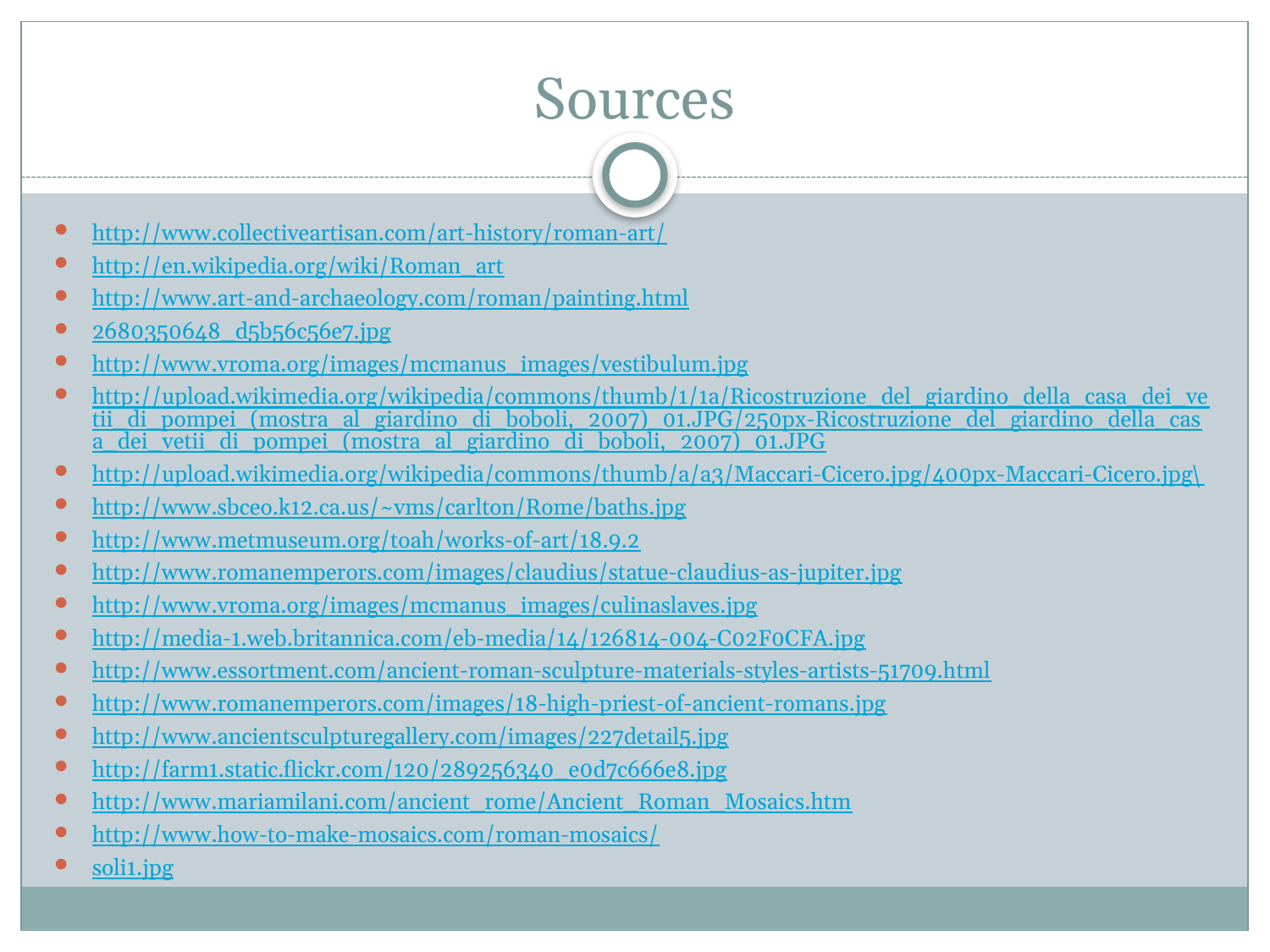

# Sources
http://www.collectiveartisan.com/art-history/roman-art/
http://en.wikipedia.org/wiki/Roman_art
http://www.art-and-archaeology.com/roman/painting.html
2680350648_d5b56c56e7.jpg
http://www.vroma.org/images/mcmanus_images/vestibulum.jpg
http://upload.wikimedia.org/wikipedia/commons/thumb/1/1a/Ricostruzione_del_giardino_della_casa_dei_vetii_di_pompei_(mostra_al_giardino_di_boboli,_2007)_01.JPG/250px-Ricostruzione_del_giardino_della_casa_dei_vetii_di_pompei_(mostra_al_giardino_di_boboli,_2007)_01.JPG
http://upload.wikimedia.org/wikipedia/commons/thumb/a/a3/Maccari-Cicero.jpg/400px-Maccari-Cicero.jpg\
http://www.sbceo.k12.ca.us/~vms/carlton/Rome/baths.jpg
http://www.metmuseum.org/toah/works-of-art/18.9.2
http://www.romanemperors.com/images/claudius/statue-claudius-as-jupiter.jpg
http://www.vroma.org/images/mcmanus_images/culinaslaves.jpg
http://media-1.web.britannica.com/eb-media/14/126814-004-C02F0CFA.jpg
http://www.essortment.com/ancient-roman-sculpture-materials-styles-artists-51709.html
http://www.romanemperors.com/images/18-high-priest-of-ancient-romans.jpg
http://www.ancientsculpturegallery.com/images/227detail5.jpg
http://farm1.static.flickr.com/120/289256340_e0d7c666e8.jpg
http://www.mariamilani.com/ancient_rome/Ancient_Roman_Mosaics.htm
http://www.how-to-make-mosaics.com/roman-mosaics/
soli1.jpg